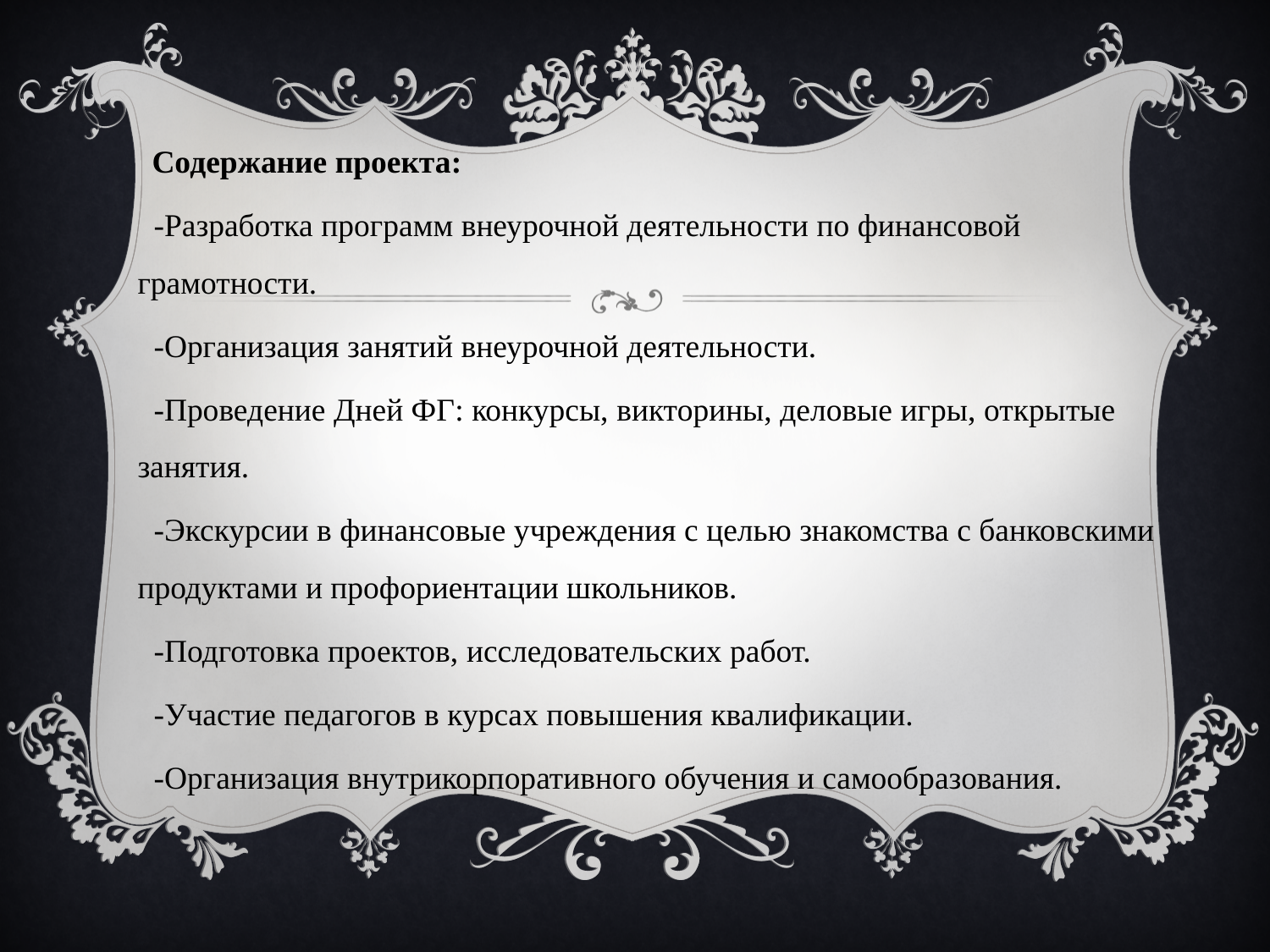

Содержание проекта:
  -Разработка программ внеурочной деятельности по финансовой грамотности.
  -Организация занятий внеурочной деятельности.
  -Проведение Дней ФГ: конкурсы, викторины, деловые игры, открытые занятия.
  -Экскурсии в финансовые учреждения с целью знакомства с банковскими продуктами и профориентации школьников.
  -Подготовка проектов, исследовательских работ.
  -Участие педагогов в курсах повышения квалификации.
  -Организация внутрикорпоративного обучения и самообразования.
#